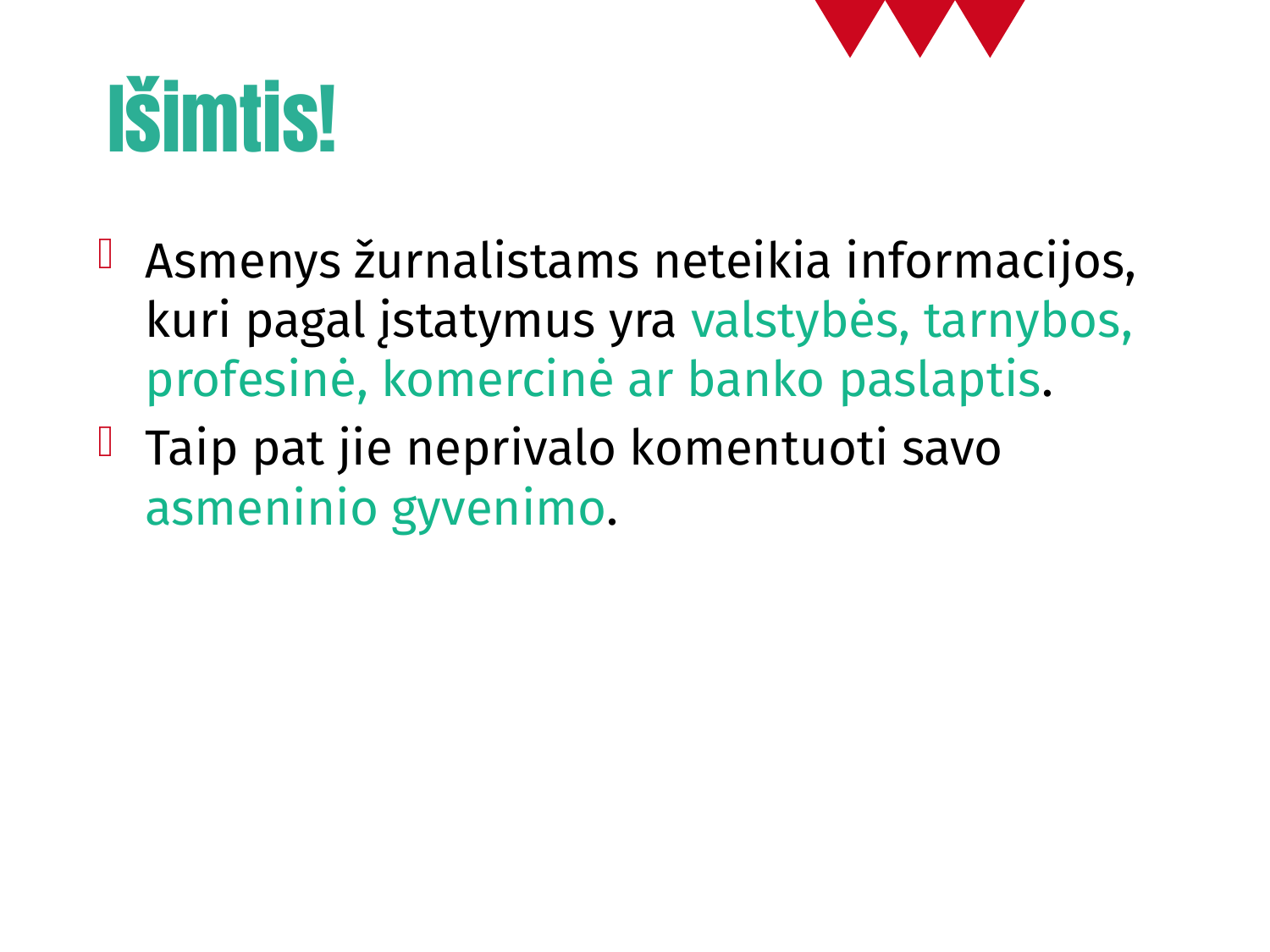

# Išimtis!
Asmenys žurnalistams neteikia informacijos, kuri pagal įstatymus yra valstybės, tarnybos, profesinė, komercinė ar banko paslaptis.
Taip pat jie neprivalo komentuoti savo asmeninio gyvenimo.